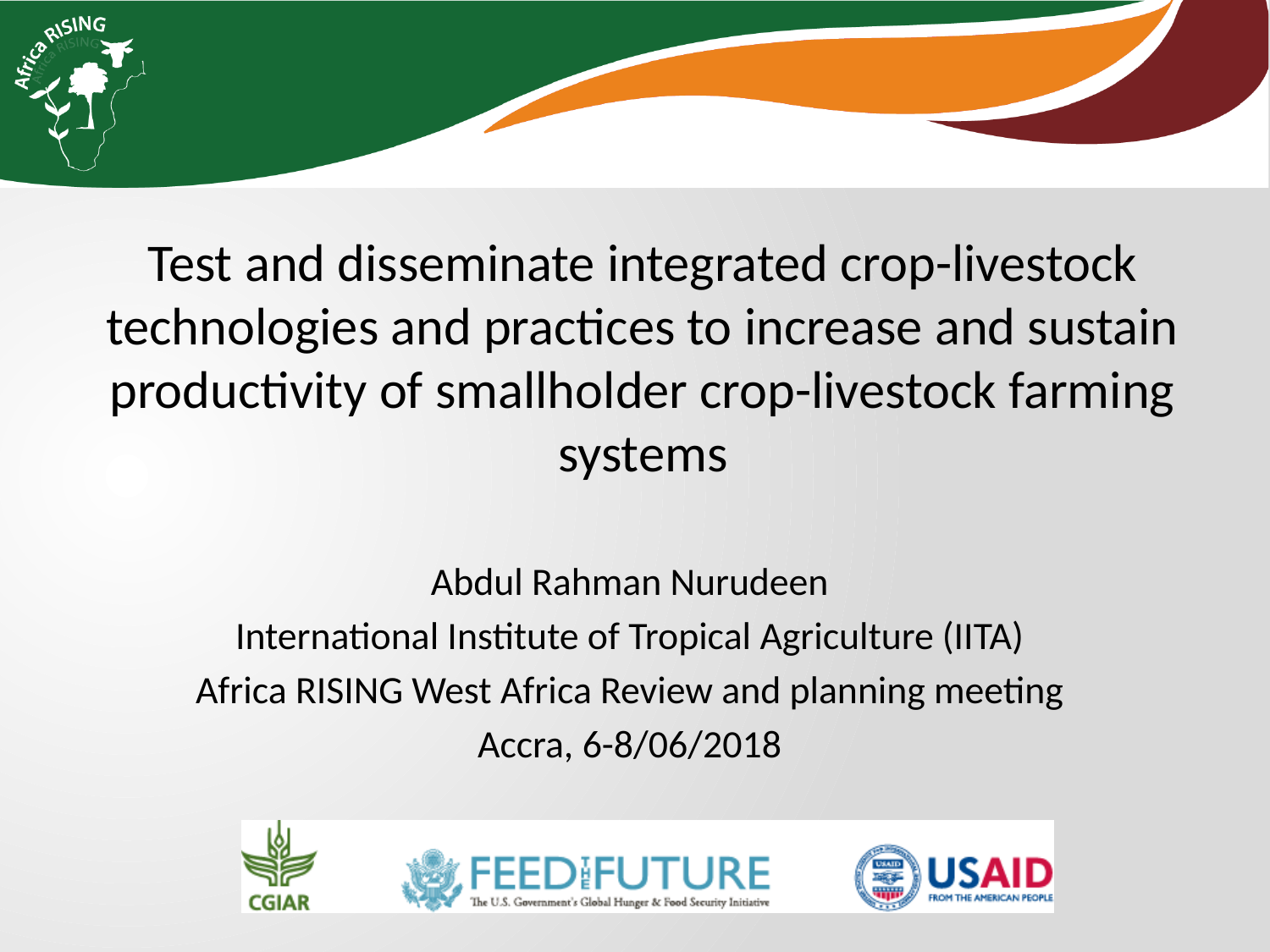

Test and disseminate integrated crop-livestock technologies and practices to increase and sustain productivity of smallholder crop-livestock farming systems
Abdul Rahman Nurudeen
International Institute of Tropical Agriculture (IITA)
Africa RISING West Africa Review and planning meeting
Accra, 6-8/06/2018